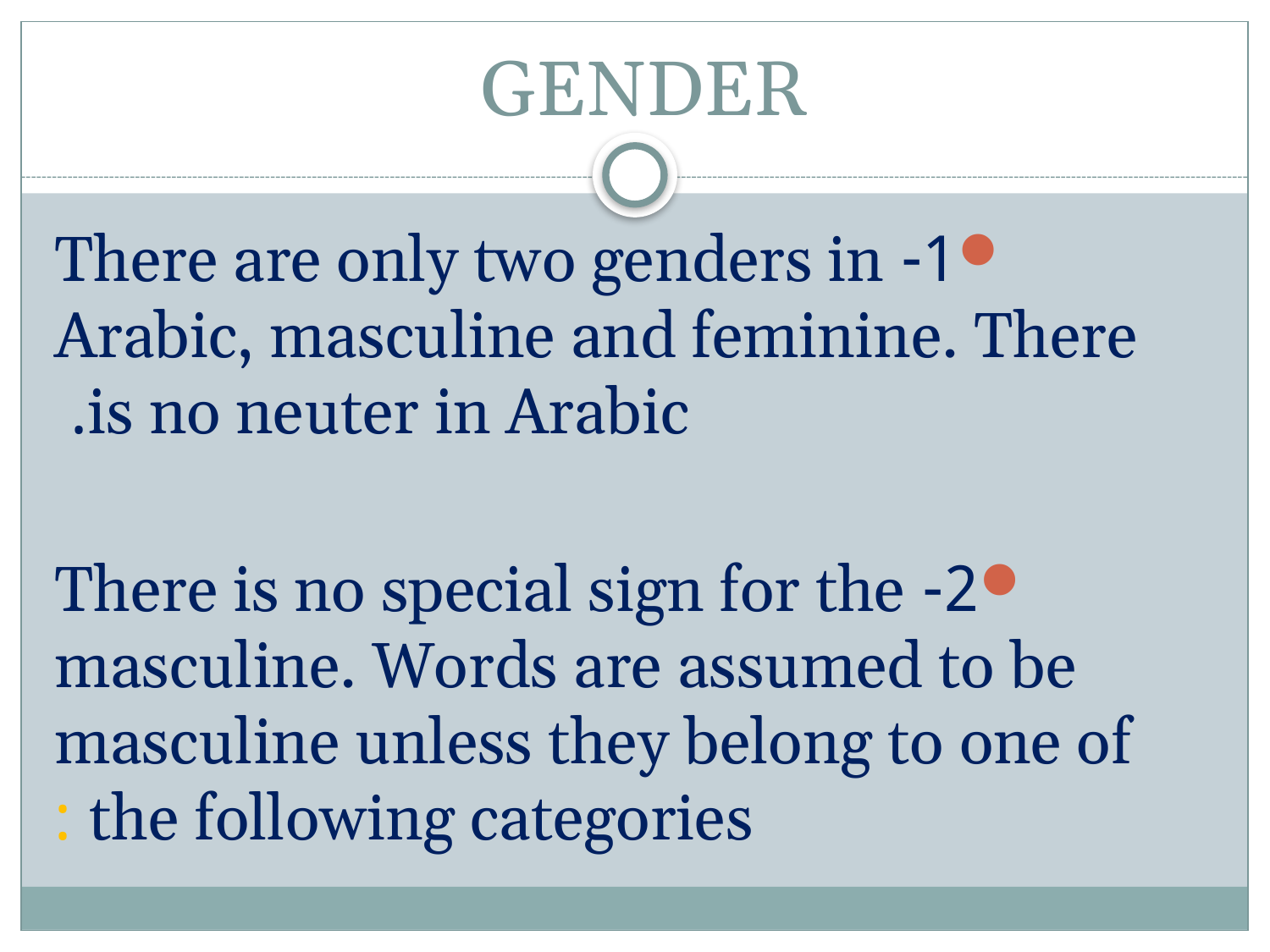

# GENDER
1- There are only two genders in Arabic, masculine and feminine. There is no neuter in Arabic.

2- There is no special sign for the masculine. Words are assumed to be masculine unless they belong to one of the following categories :